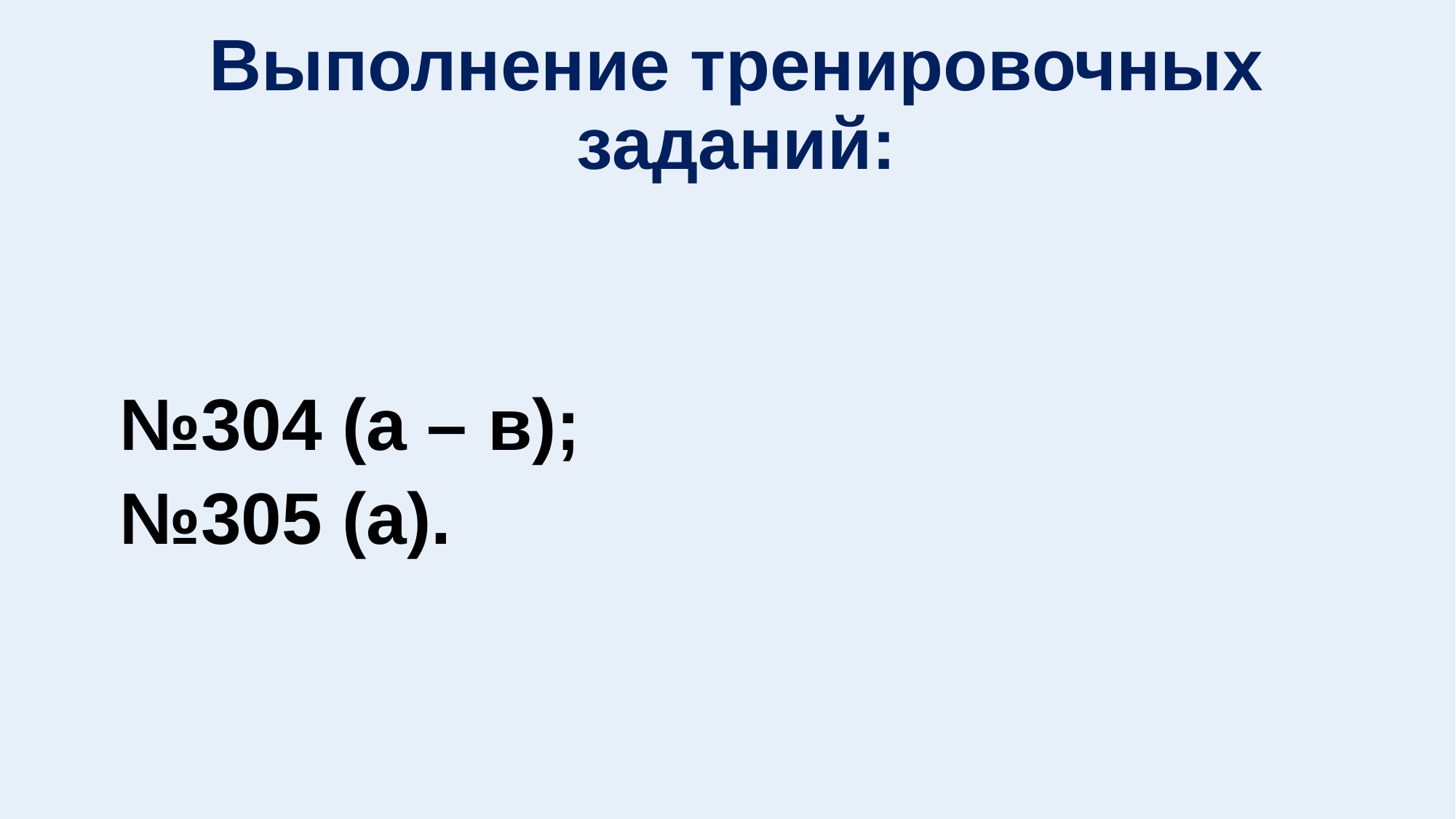

Выполнение тренировочных заданий:

№304 (а – в);
№305 (а).